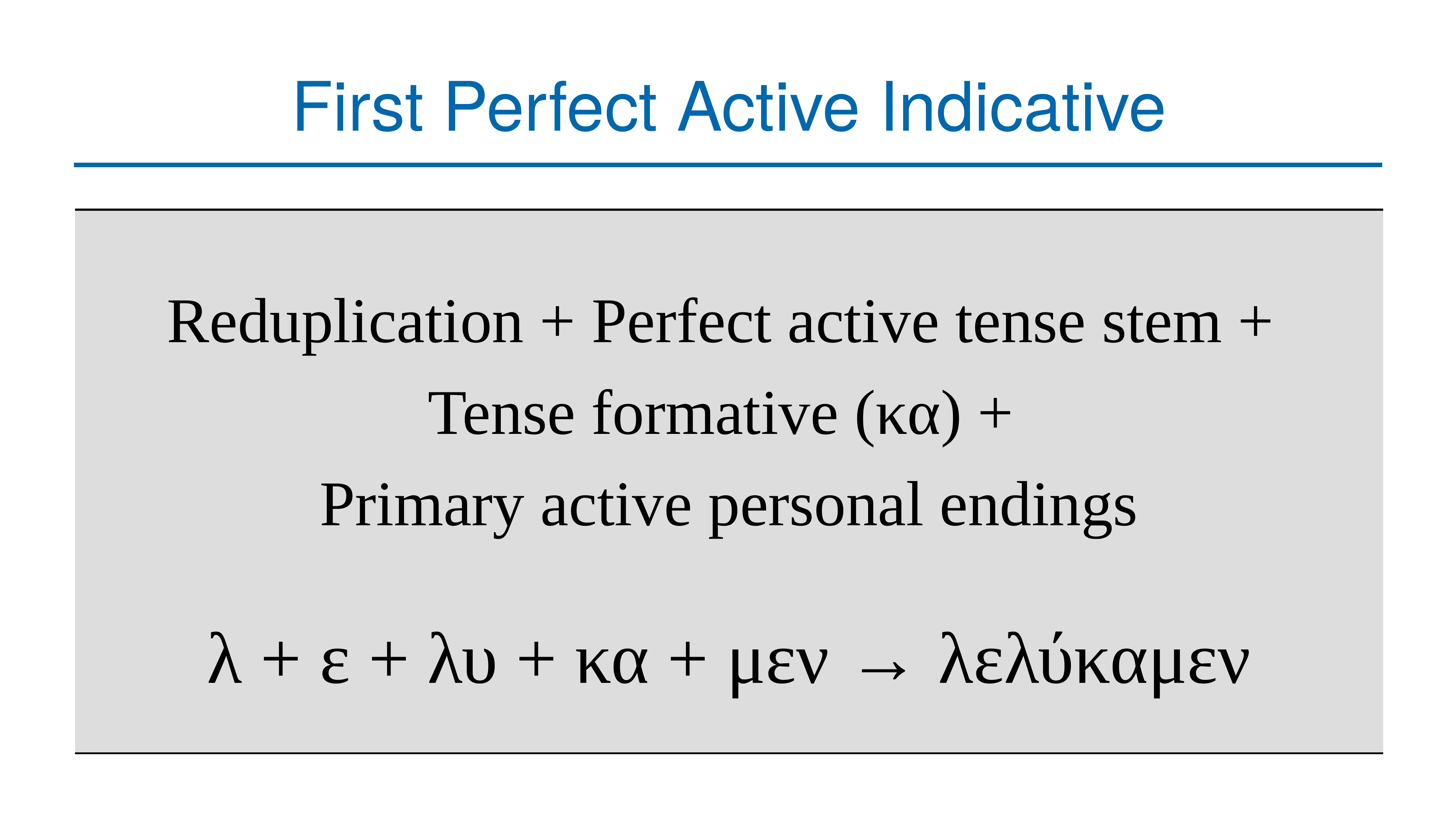

# First Perfect Active Indicative
| Reduplication + Perfect active tense stem + Tense formative (κα) + Primary active personal endings λ + ε + λυ + κα + μεν → λελύκαμεν |
| --- |